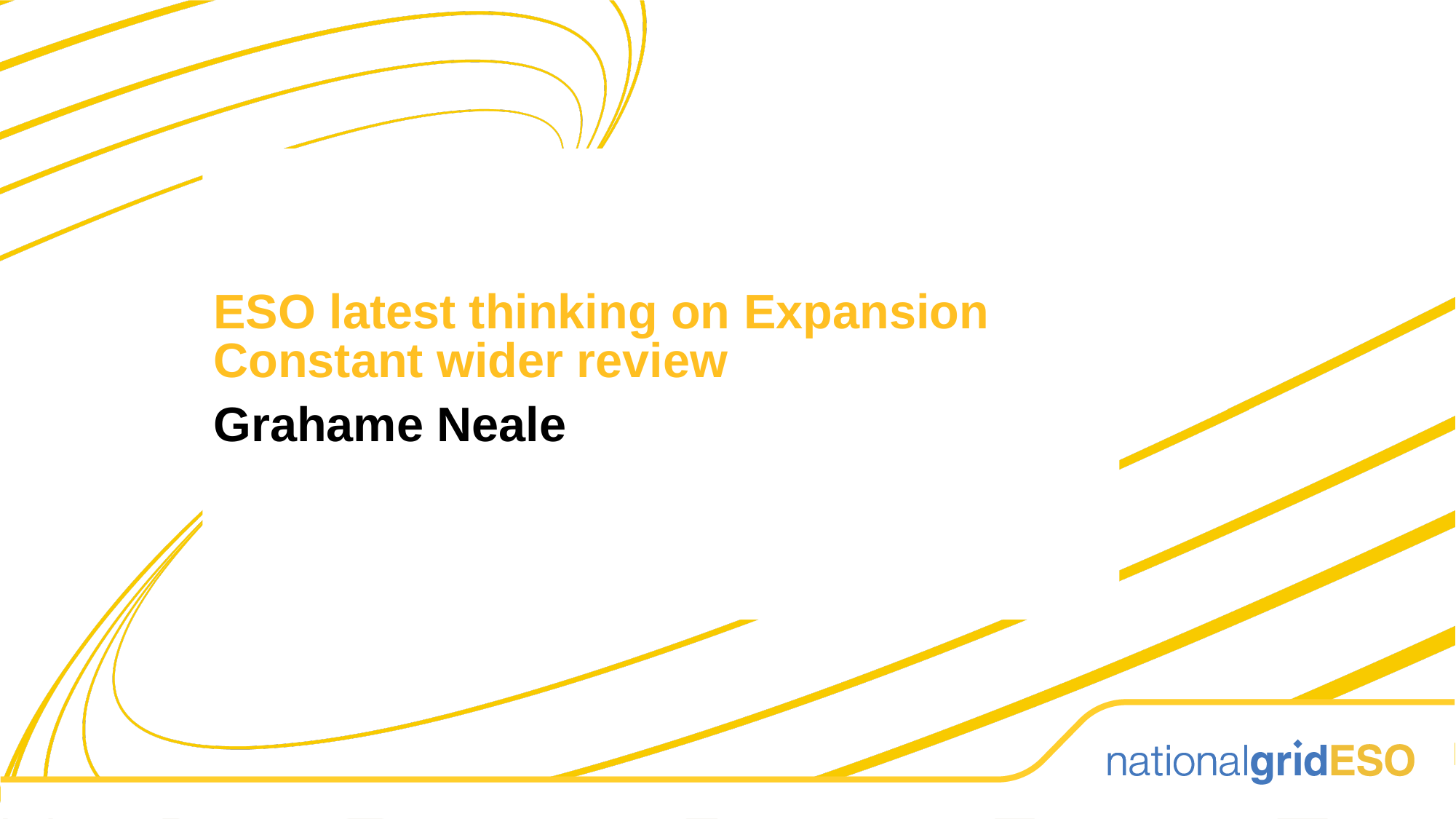

ESO latest thinking on Expansion Constant wider review
Grahame Neale